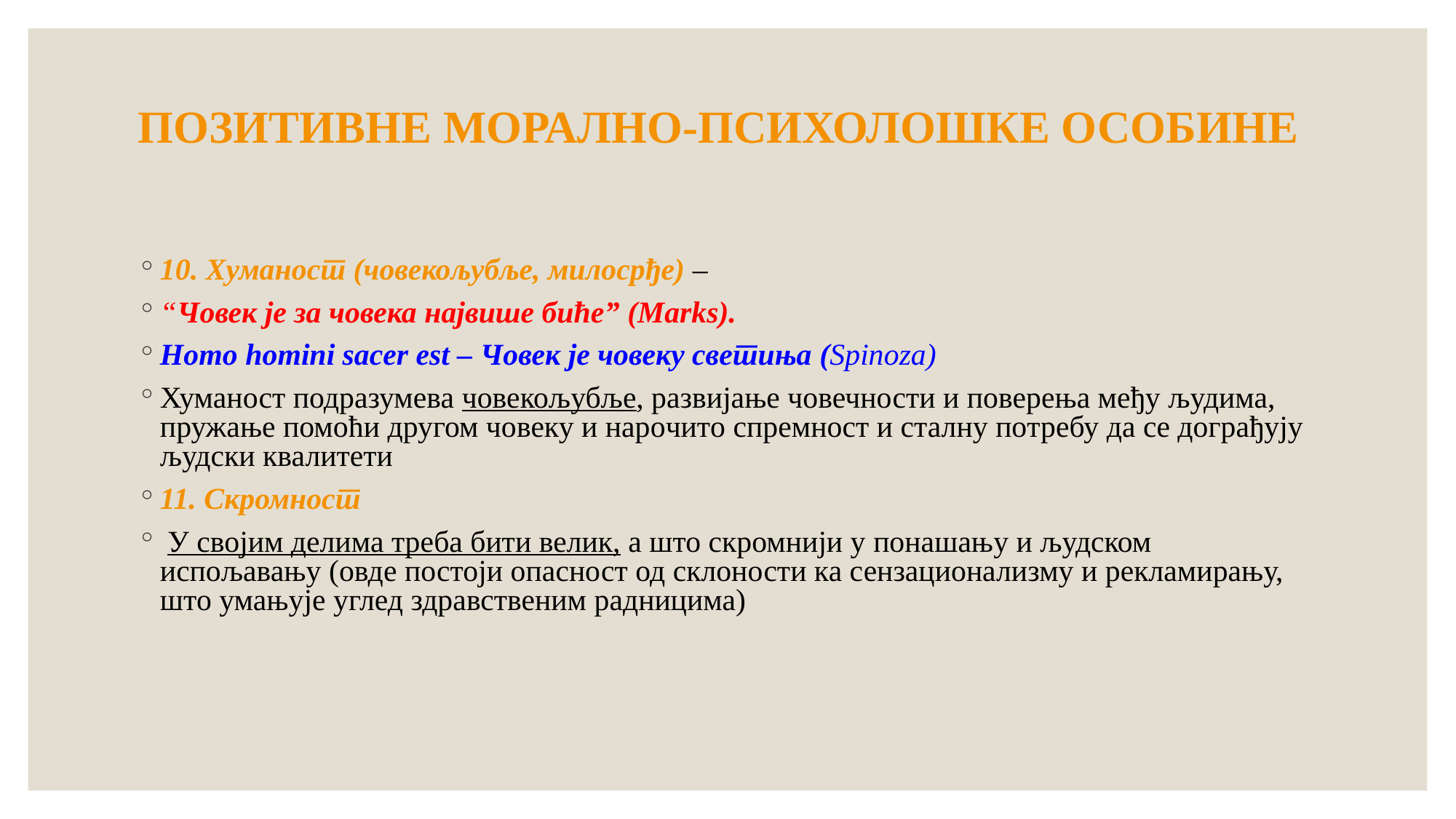

# ПОЗИТИВНЕ МОРАЛНО-ПСИХОЛОШКЕ ОСОБИНЕ
10. Хуманост (човекољубље, милосрђе) –
“Човек је за човека нaјвишe бићe” (Marks).
Homo homini sacer est – Човек је човеку свeтиња (Spinoza)
Хуманост подразумева човекољубље, развијање човечности и поверења међу људима, пружање помоћи другом човеку и нарoчитo спремнoст и сталну пoтрeбу да сe дограђују људски квалитети
11. Скромнoст
 У својим делима треба бити велик, а што скромнији у понашању и људском испољавању (овде постоји опасност од склоности ка сензационализму и рекламирању, што умањује углед здравственим радницима)